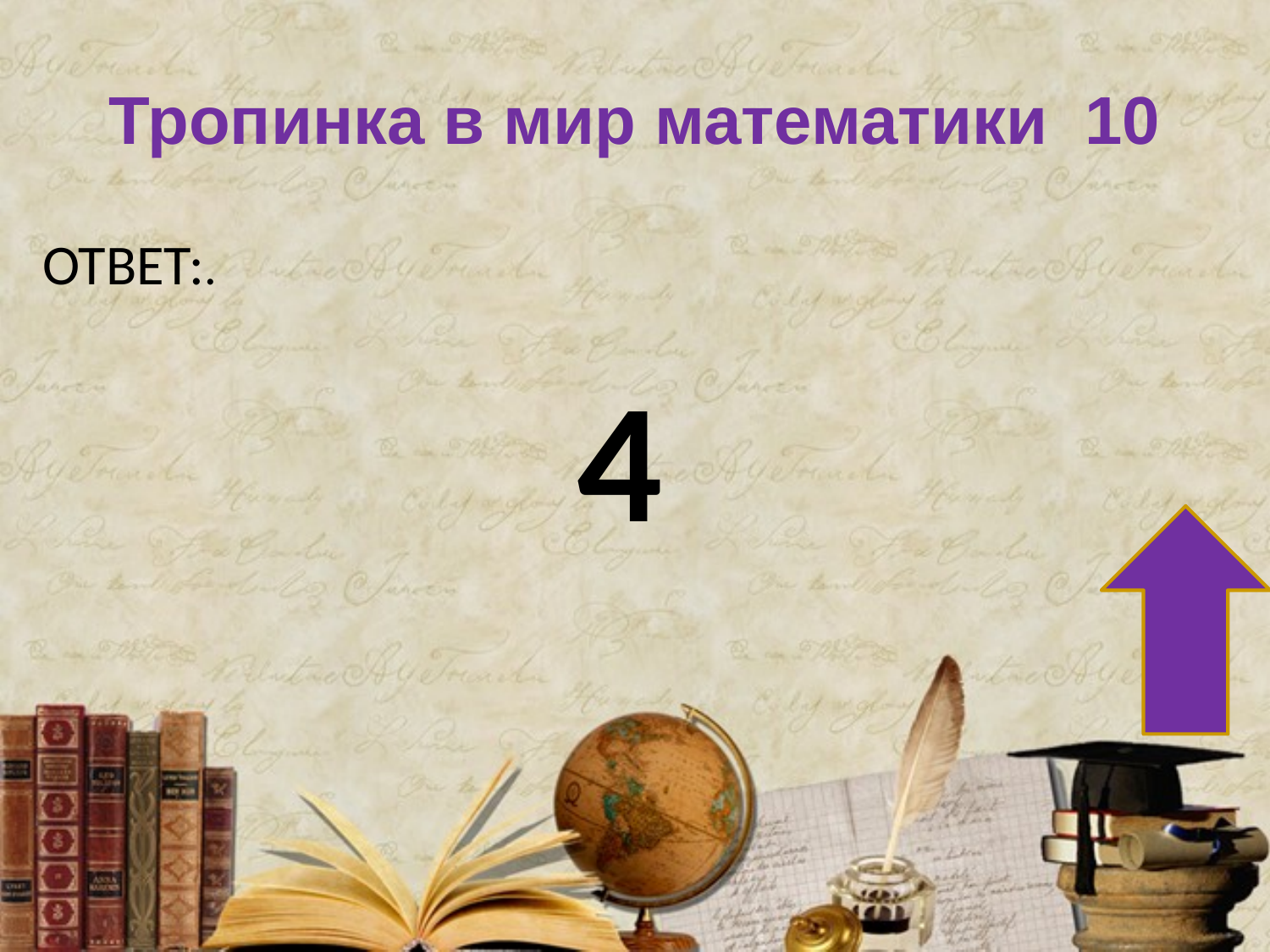

# Тропинка в мир математики  10
ОТВЕТ:.

4